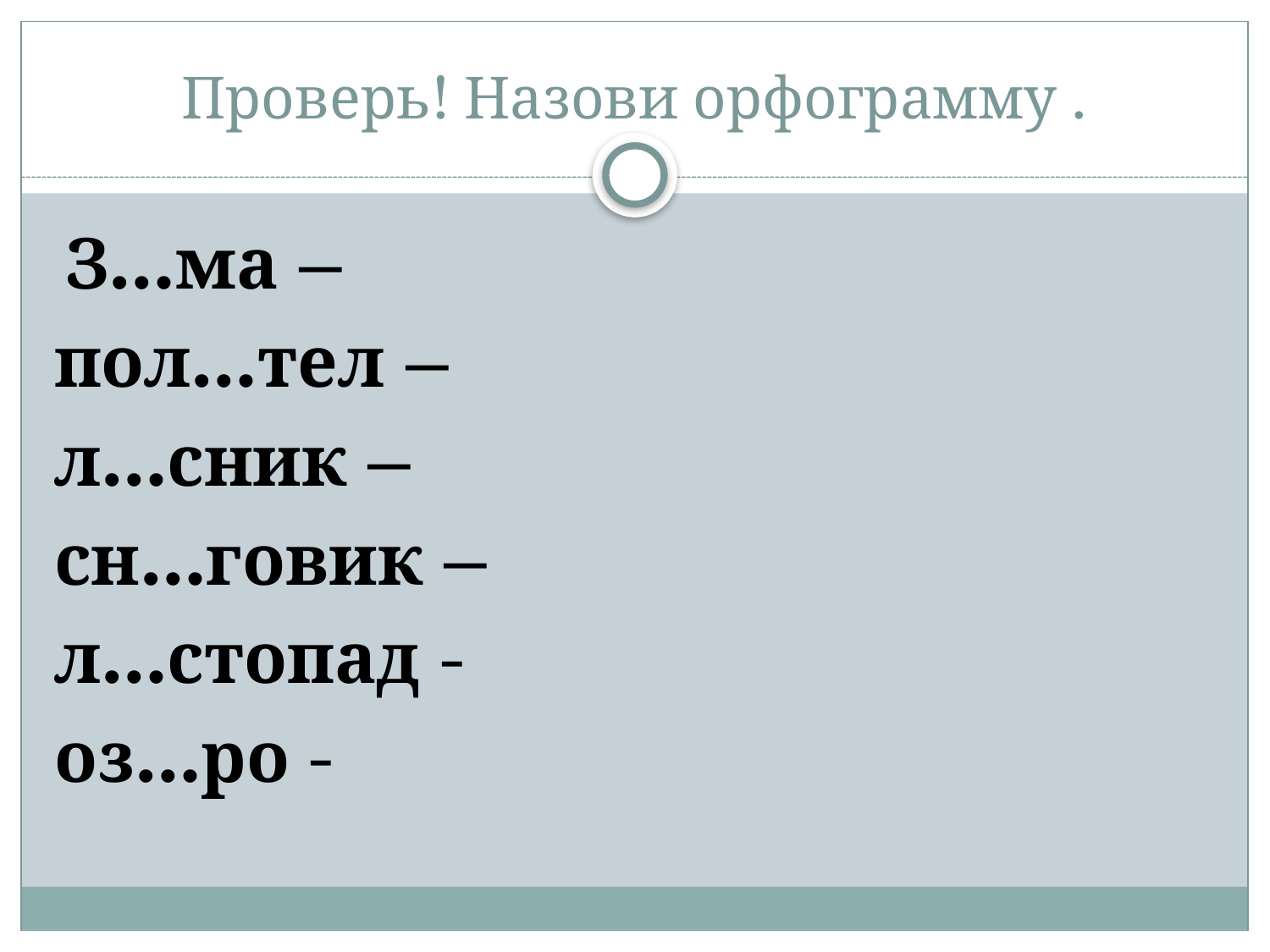

# Проверь! Назови орфограмму .
 З…ма –
пол…тел –
л…сник –
сн…говик –
л…стопад -
оз…ро -